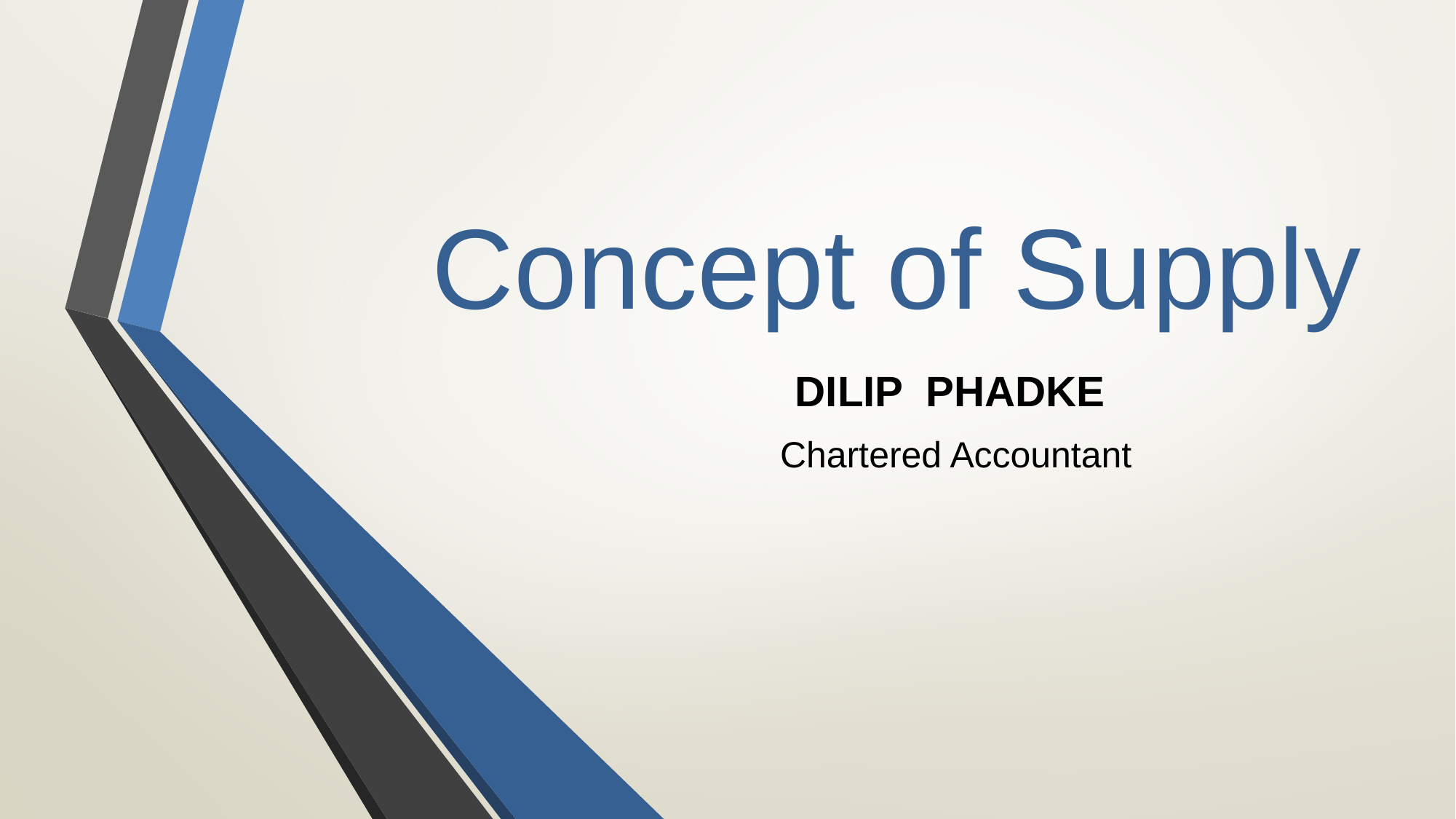

# Concept of Supply
DILIP  PHADKE
Chartered Accountant